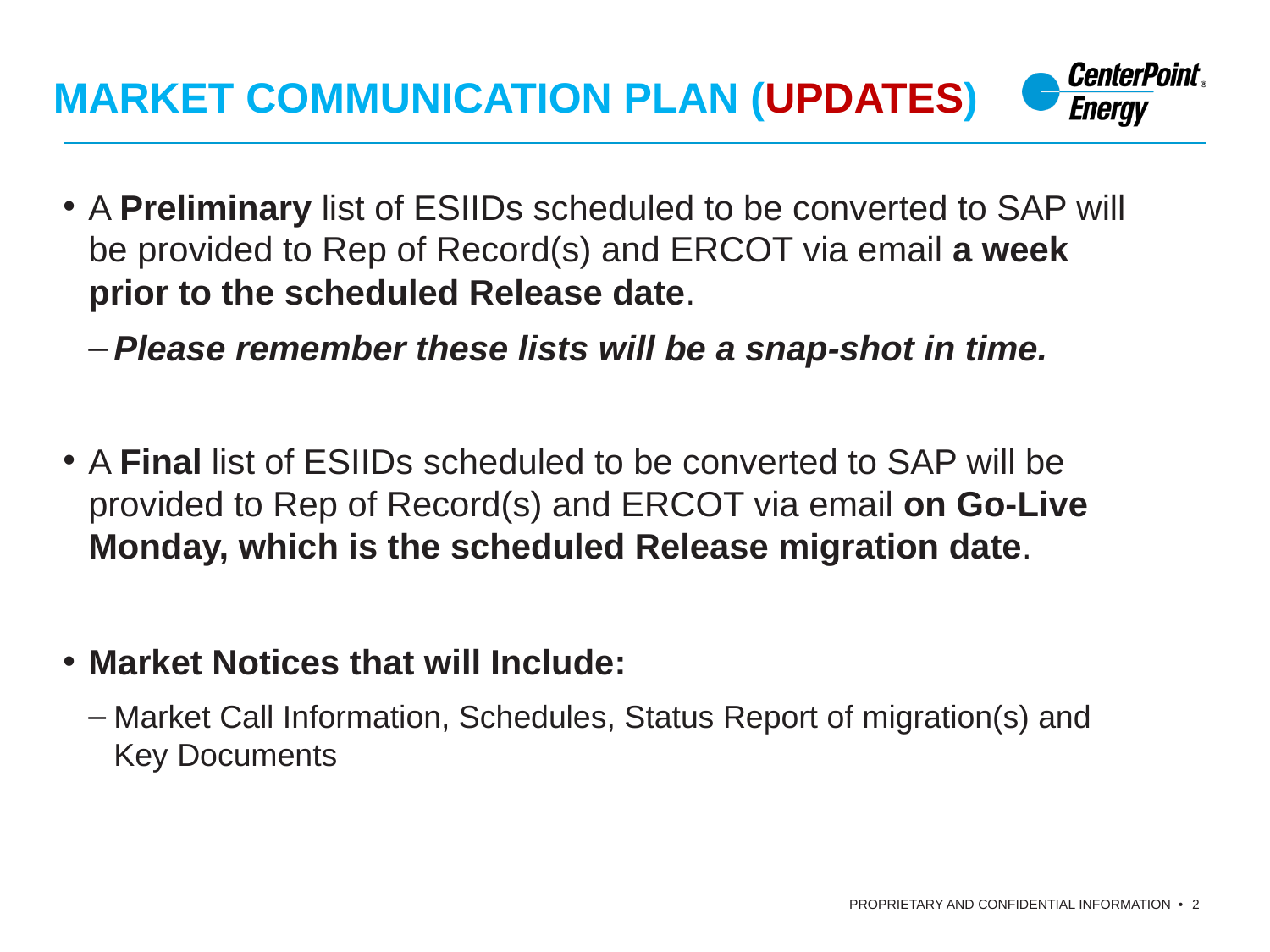

# MARKET COMMUNICATION PLAN (UPDATES)
A Preliminary list of ESIIDs scheduled to be converted to SAP will be provided to Rep of Record(s) and ERCOT via email a week prior to the scheduled Release date.
Please remember these lists will be a snap-shot in time.

A Final list of ESIIDs scheduled to be converted to SAP will be provided to Rep of Record(s) and ERCOT via email on Go-Live Monday, which is the scheduled Release migration date.

Market Notices that will Include:
Market Call Information, Schedules, Status Report of migration(s) and Key Documents

2